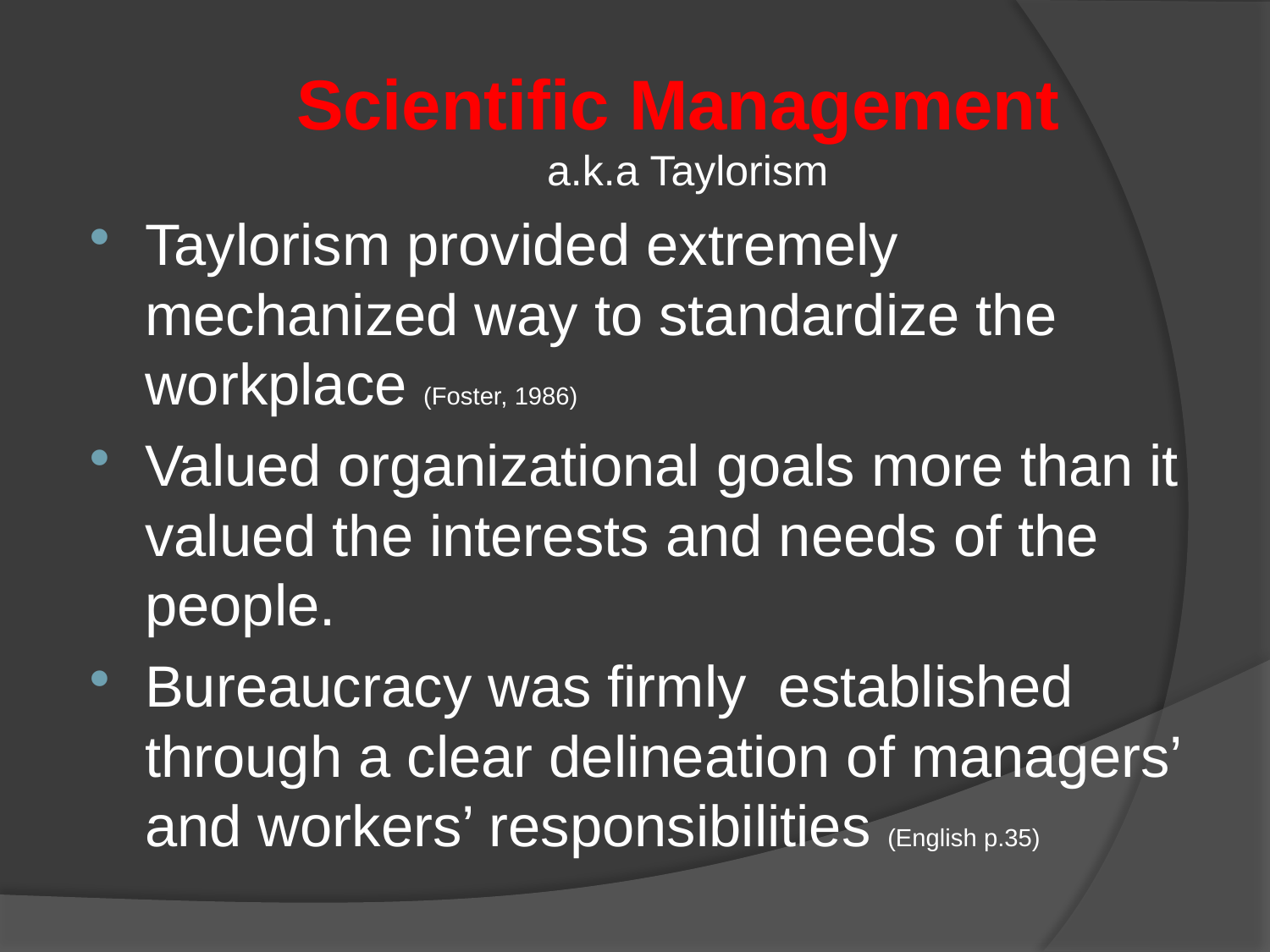

Scientific Management
a.k.a Taylorism
Taylorism provided extremely mechanized way to standardize the workplace (Foster, 1986)
Valued organizational goals more than it valued the interests and needs of the people.
Bureaucracy was firmly  established through a clear delineation of managers’ and workers’ responsibilities (English p.35)